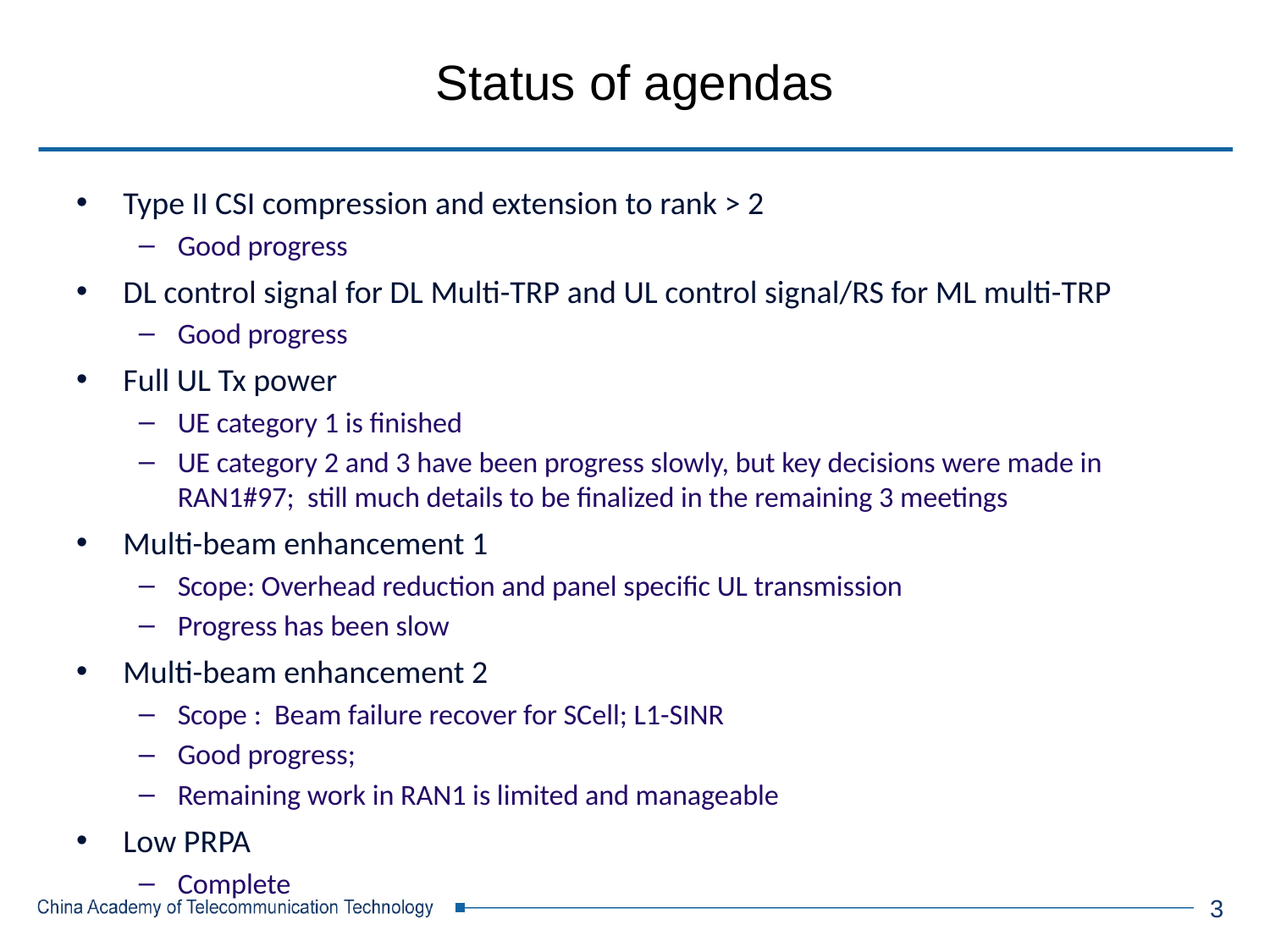

# Status of agendas
Type II CSI compression and extension to rank > 2
Good progress
DL control signal for DL Multi-TRP and UL control signal/RS for ML multi-TRP
Good progress
Full UL Tx power
UE category 1 is finished
UE category 2 and 3 have been progress slowly, but key decisions were made in RAN1#97;  still much details to be finalized in the remaining 3 meetings
Multi-beam enhancement 1
Scope: Overhead reduction and panel specific UL transmission
Progress has been slow
Multi-beam enhancement 2
Scope :  Beam failure recover for SCell; L1-SINR
Good progress;
Remaining work in RAN1 is limited and manageable
Low PRPA
Complete
3